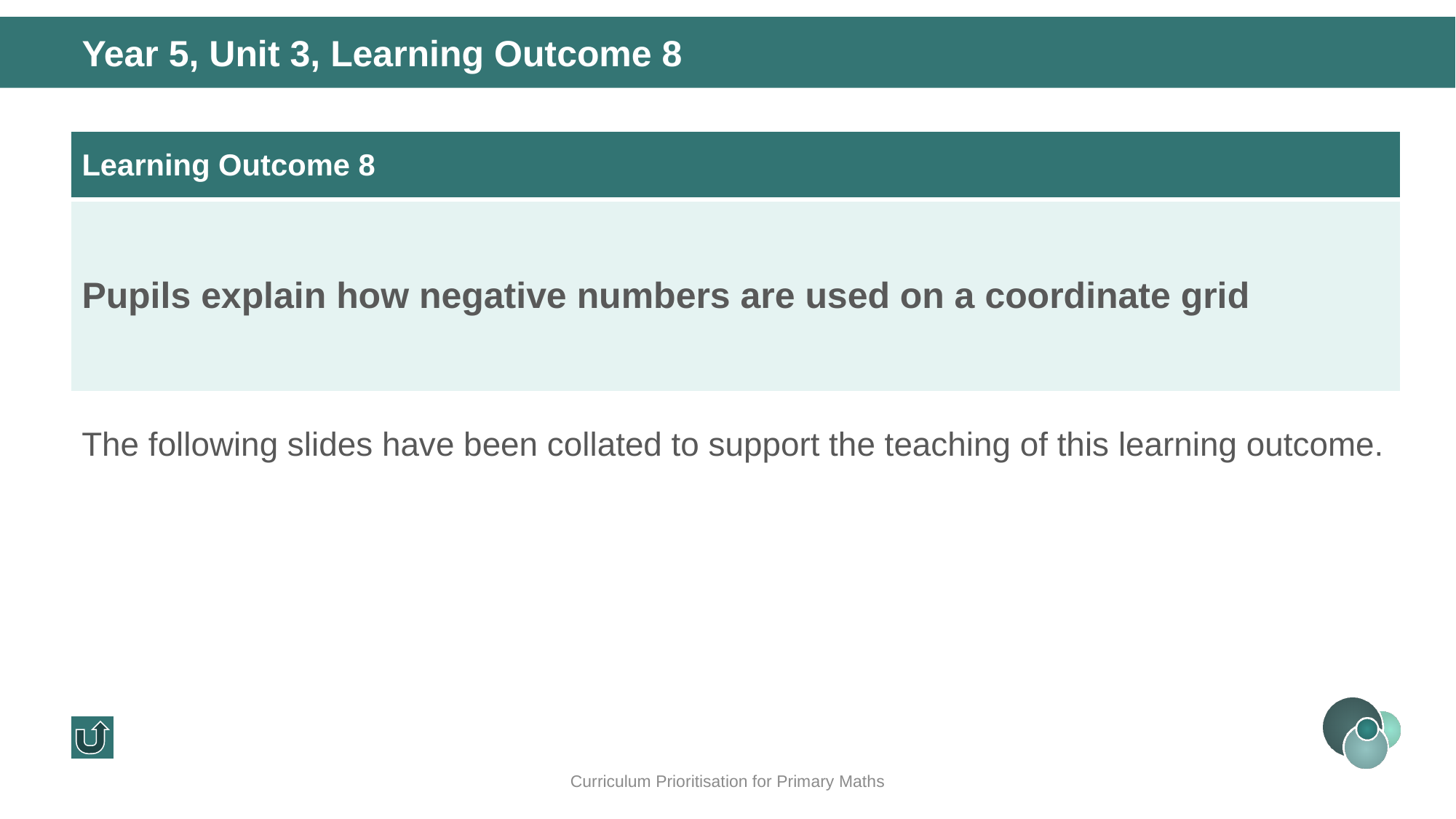

Year 5, Unit 3, Learning Outcome 8
| Learning Outcome 8 |
| --- |
| Pupils explain how negative numbers are used on a coordinate grid |
The following slides have been collated to support the teaching of this learning outcome.

Curriculum Prioritisation for Primary Maths